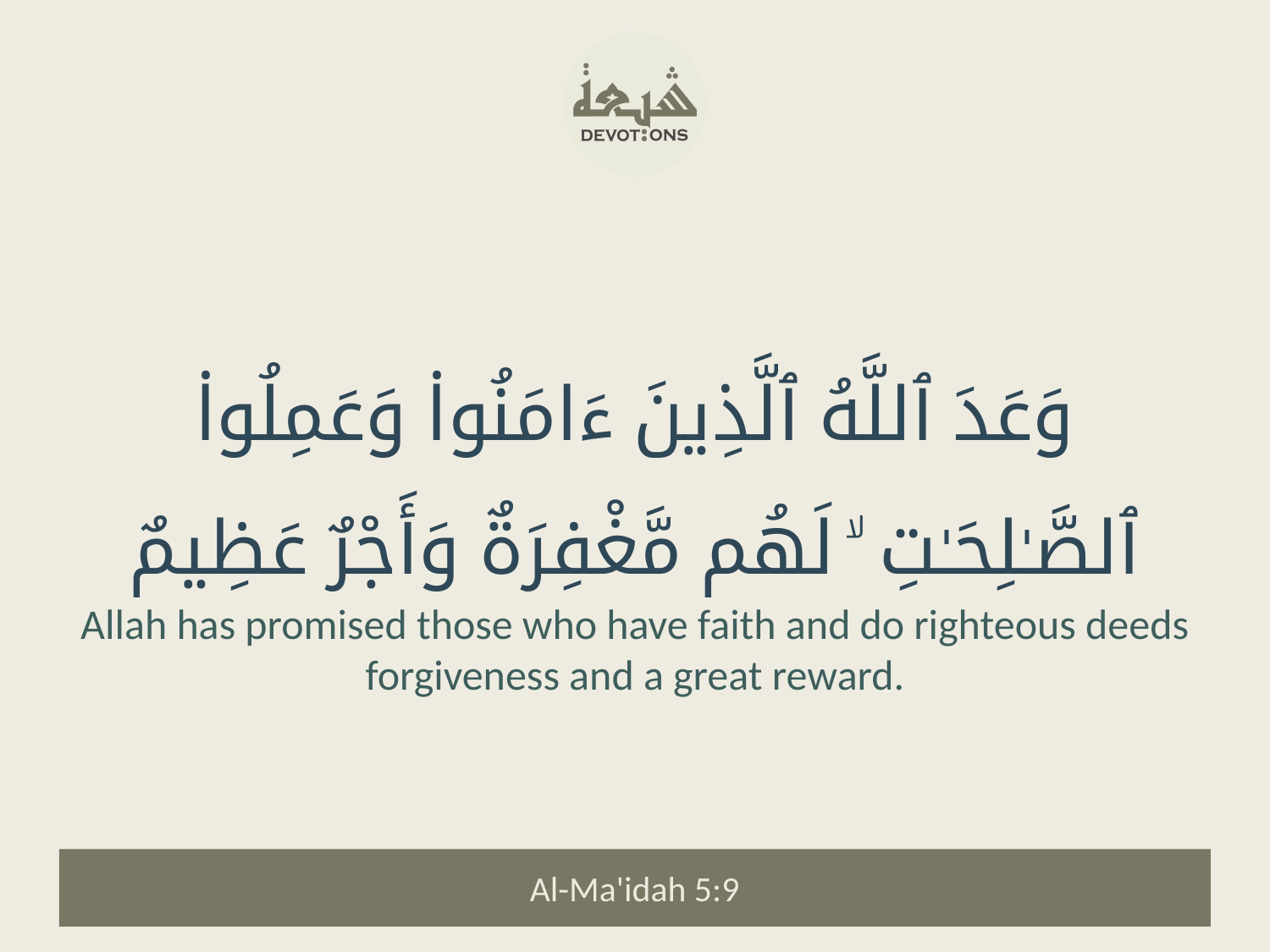

وَعَدَ ٱللَّهُ ٱلَّذِينَ ءَامَنُوا۟ وَعَمِلُوا۟ ٱلصَّـٰلِحَـٰتِ ۙ لَهُم مَّغْفِرَةٌ وَأَجْرٌ عَظِيمٌ
Allah has promised those who have faith and do righteous deeds forgiveness and a great reward.
Al-Ma'idah 5:9